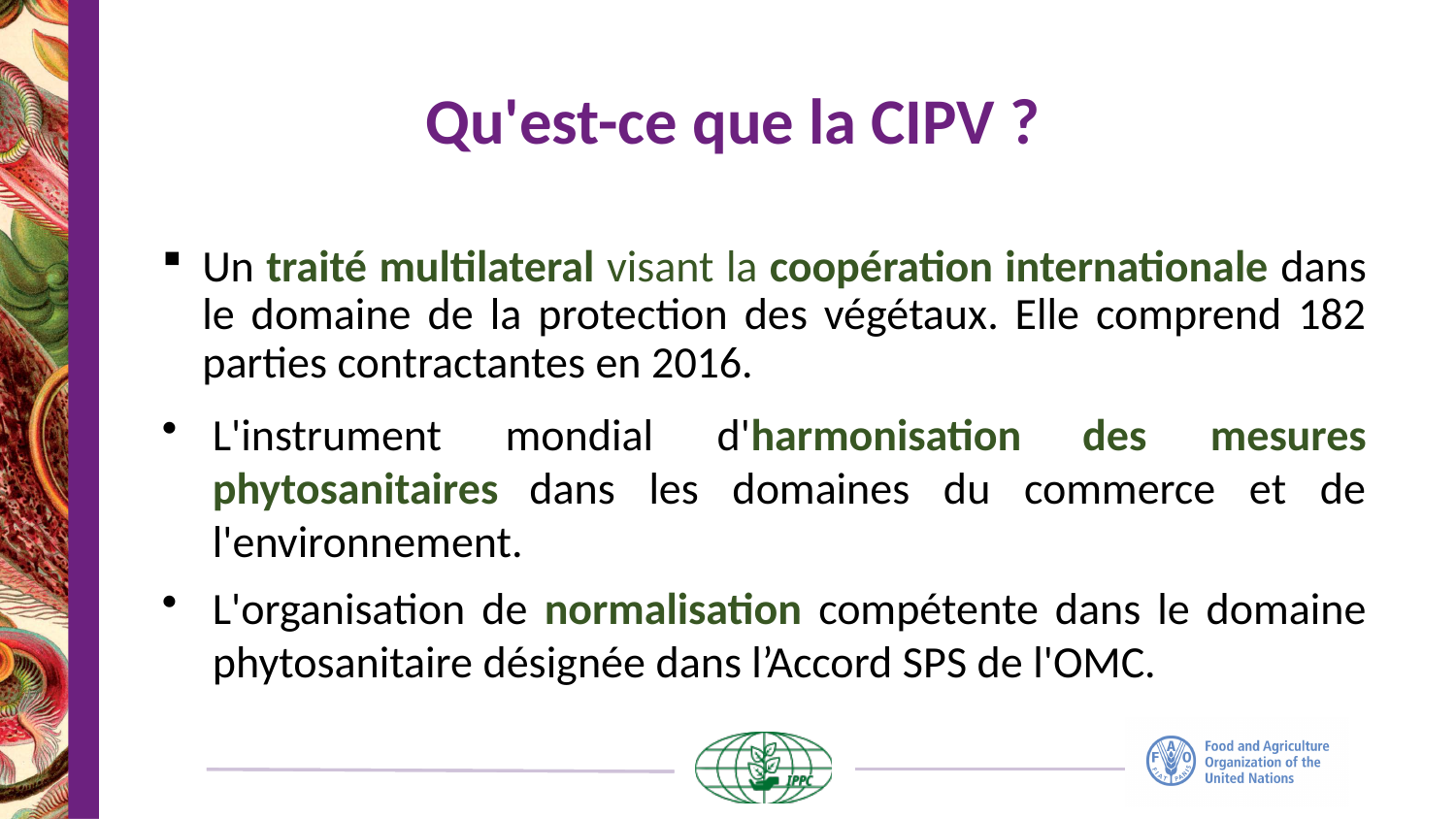

# Qu'est-ce que la CIPV ?

Un traité multilateral visant la coopération internationale dans le domaine de la protection des végétaux. Elle comprend 182 parties contractantes en 2016.
L'instrument mondial d'harmonisation des mesures phytosanitaires dans les domaines du commerce et de l'environnement.
L'organisation de normalisation compétente dans le domaine phytosanitaire désignée dans l’Accord SPS de l'OMC.